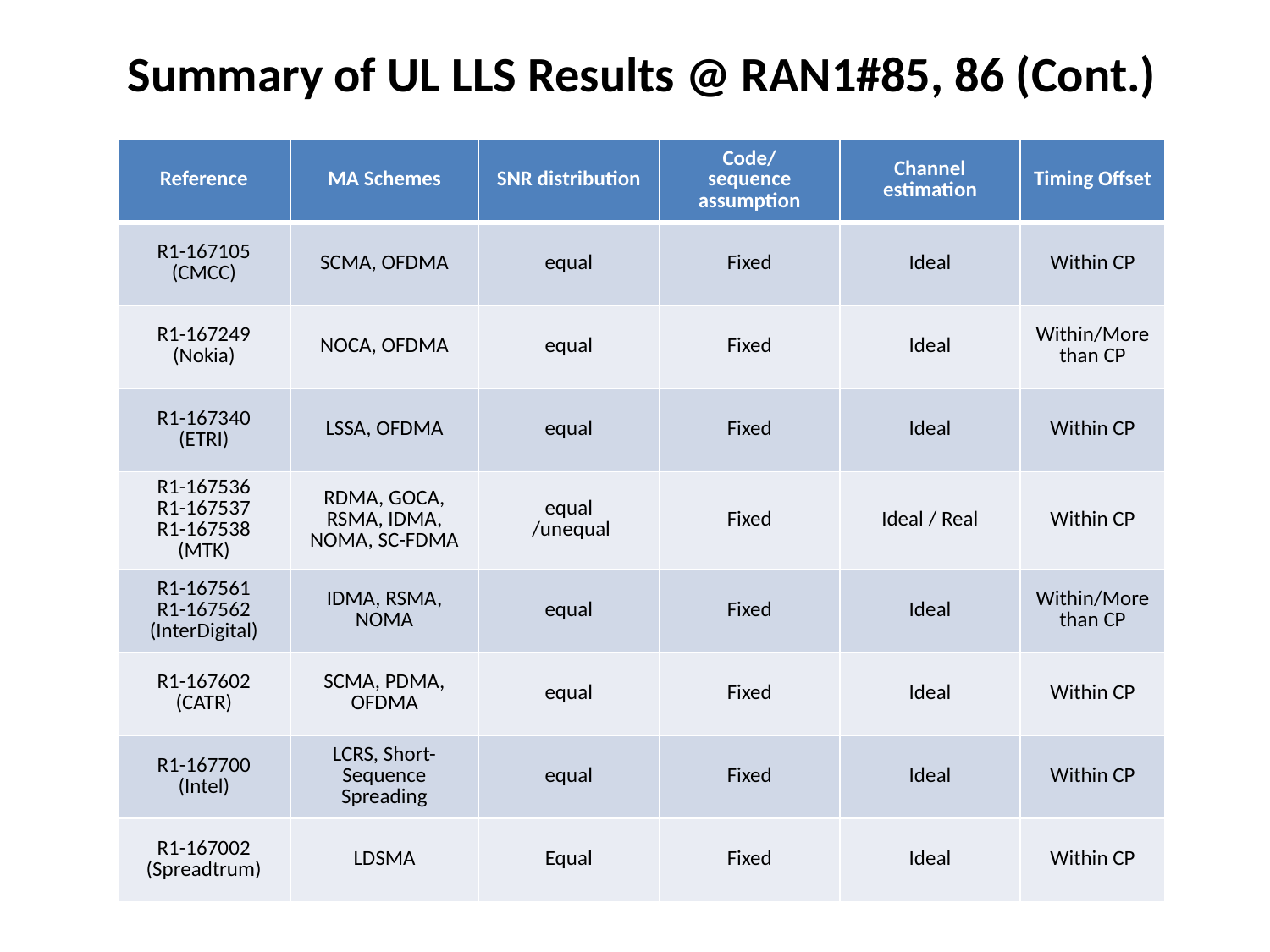

Summary of UL LLS Results @ RAN1#85, 86 (Cont.)
| Reference | MA Schemes | SNR distribution | Code/ sequence assumption | Channel estimation | Timing Offset |
| --- | --- | --- | --- | --- | --- |
| R1-167105 (CMCC) | SCMA, OFDMA | equal | Fixed | Ideal | Within CP |
| R1-167249 (Nokia) | NOCA, OFDMA | equal | Fixed | Ideal | Within/More than CP |
| R1-167340 (ETRI) | LSSA, OFDMA | equal | Fixed | Ideal | Within CP |
| R1-167536 R1-167537 R1-167538 (MTK) | RDMA, GOCA, RSMA, IDMA, NOMA, SC-FDMA | equal /unequal | Fixed | Ideal / Real | Within CP |
| R1-167561 R1-167562 (InterDigital) | IDMA, RSMA, NOMA | equal | Fixed | Ideal | Within/More than CP |
| R1-167602 (CATR) | SCMA, PDMA, OFDMA | equal | Fixed | Ideal | Within CP |
| R1-167700 (Intel) | LCRS, Short-Sequence Spreading | equal | Fixed | Ideal | Within CP |
| R1-167002 (Spreadtrum) | LDSMA | Equal | Fixed | Ideal | Within CP |